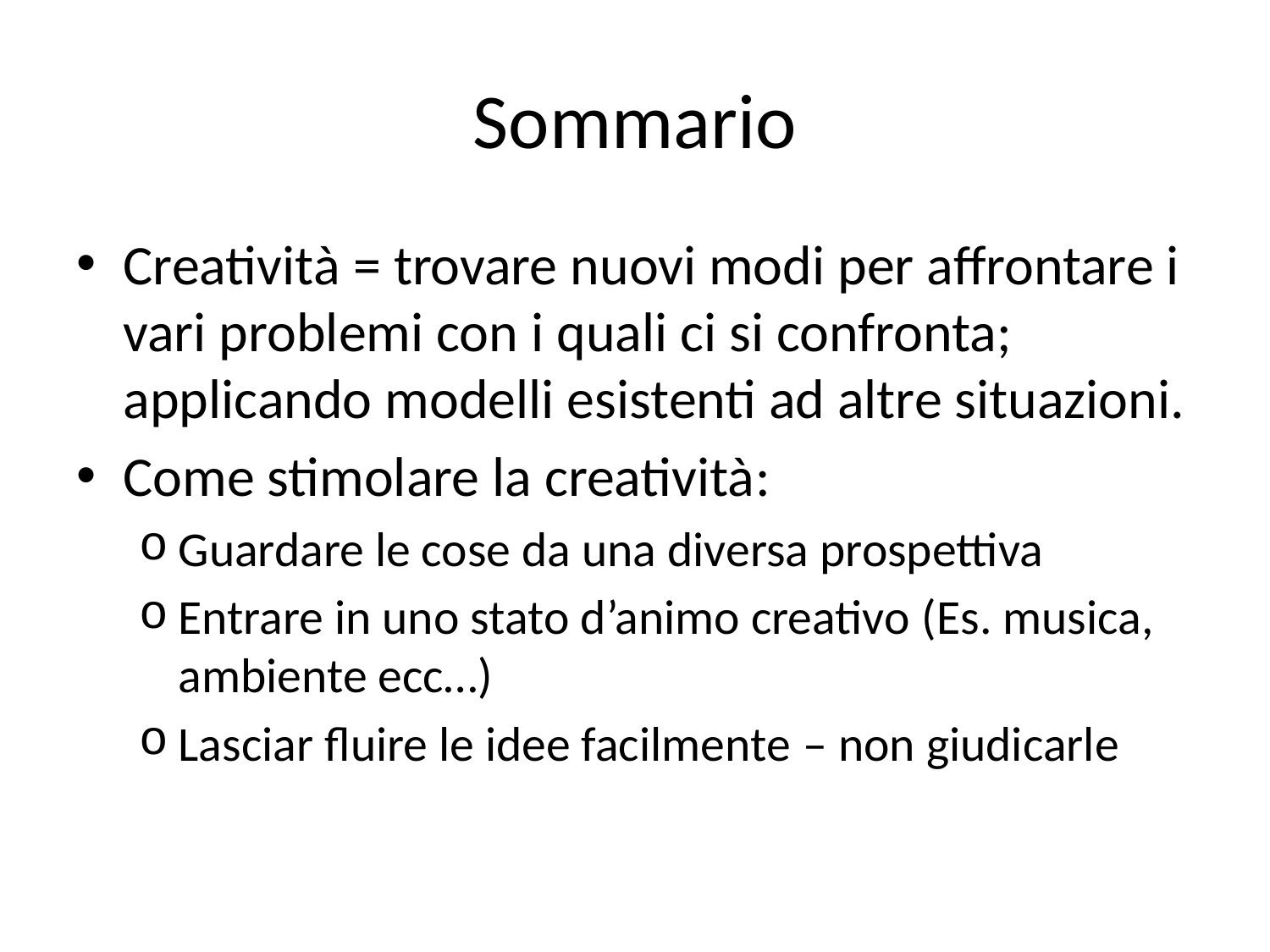

# Sommario
Creatività = trovare nuovi modi per affrontare i vari problemi con i quali ci si confronta; applicando modelli esistenti ad altre situazioni.
Come stimolare la creatività:
Guardare le cose da una diversa prospettiva
Entrare in uno stato d’animo creativo (Es. musica, ambiente ecc…)
Lasciar fluire le idee facilmente – non giudicarle